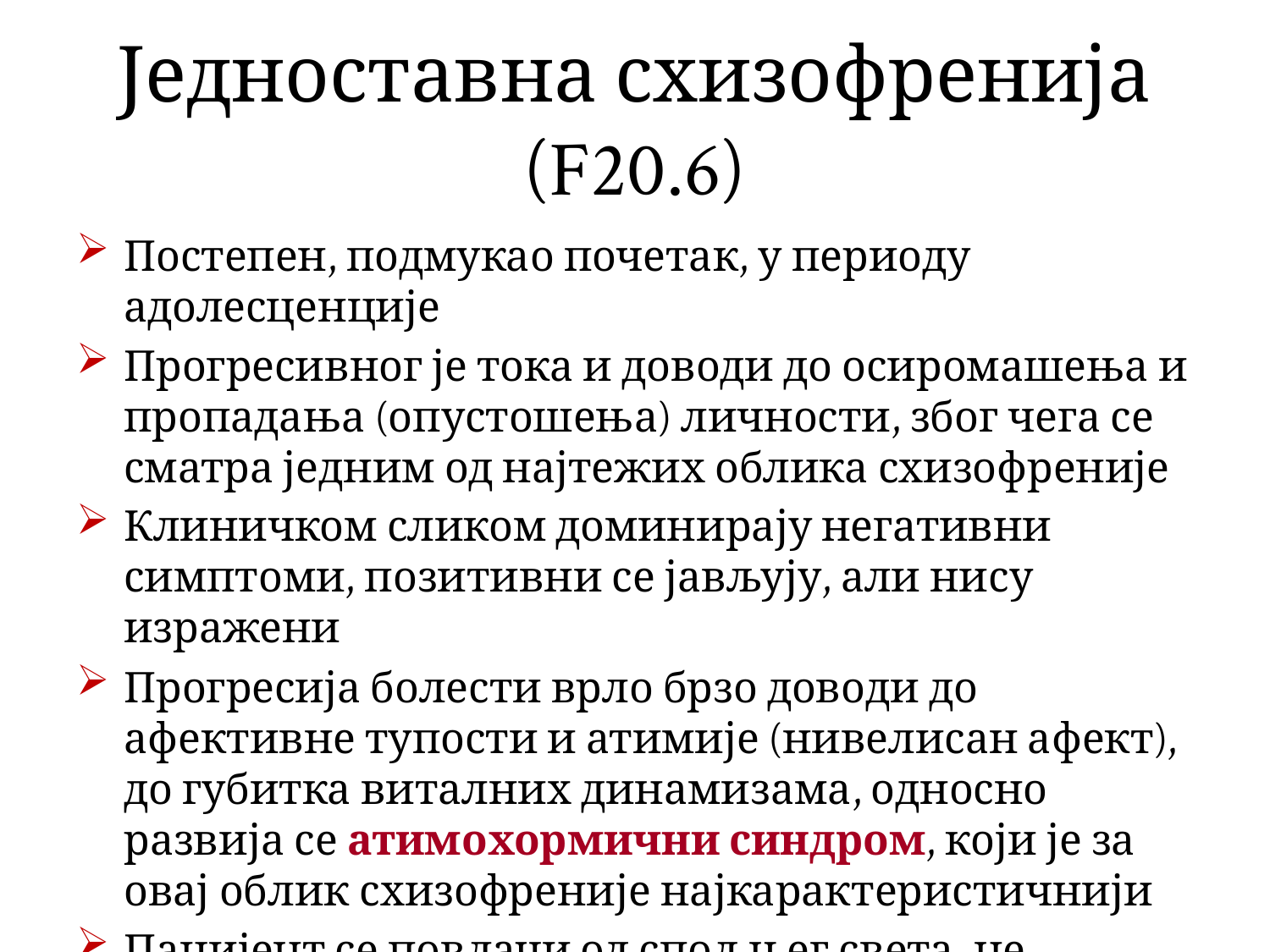

# Једноставна схизофренија (F20.6)
Постепен, подмукао почетак, у периоду адолесценције
Прогресивног је тока и доводи до осиромашења и пропадања (опустошења) личности, због чега се сматра једним од најтежих облика схизофреније
Клиничком сликом доминирају негативни симптоми, позитивни се јављују, али нису изражени
Прогресија болести врло брзо доводи до афективне тупости и атимије (нивелисан афект), до губитка виталних динамизама, односно развија се атимохормични синдром, који је за овај облик схизофреније најкарактеристичнији
Пацијент се повлачи од спољњег света, не остварујући комуникацију ни са својим најближим